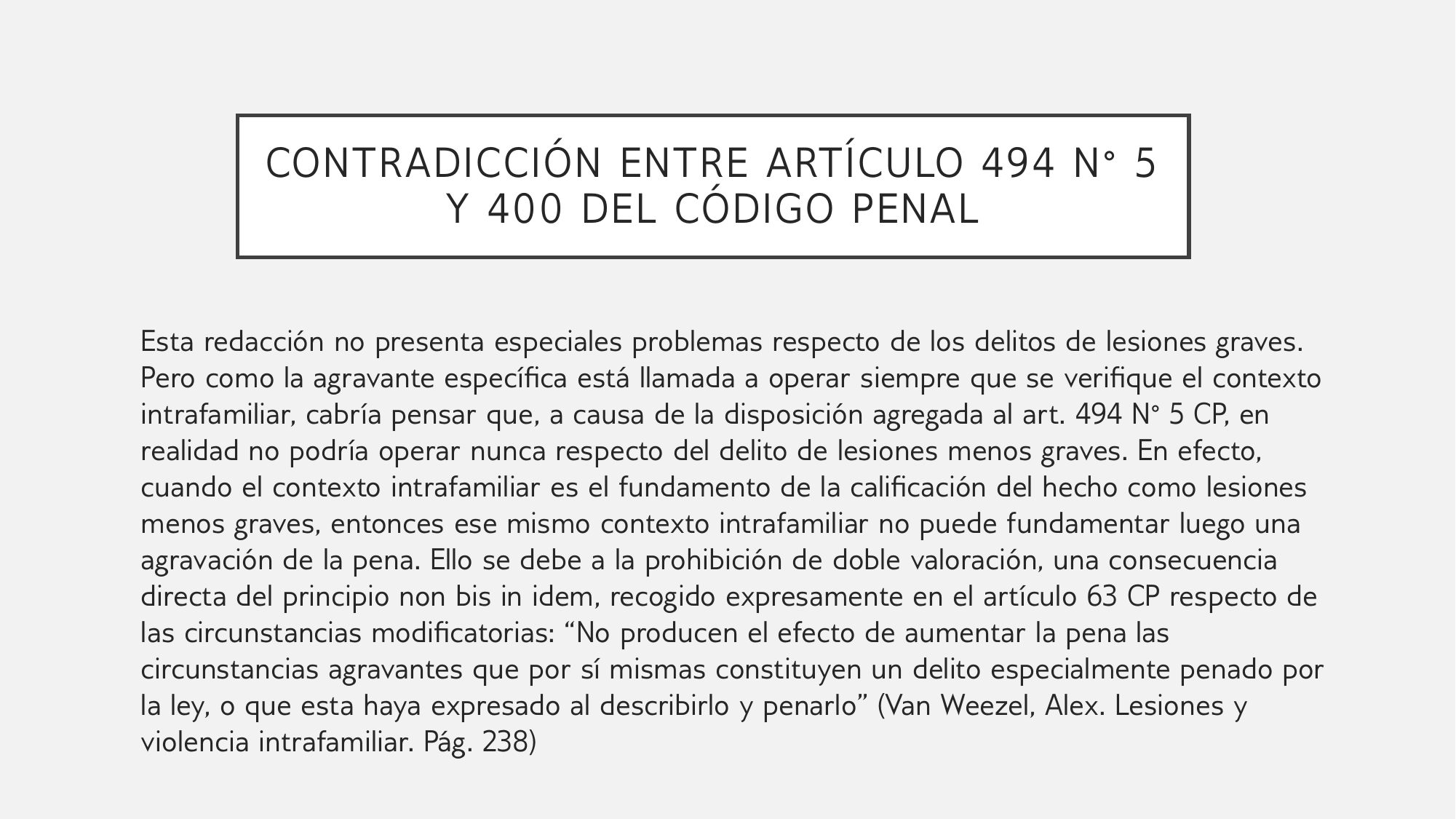

# Contradicción entre artículo 494 N° 5 y 400 del Código Penal
Esta redacción no presenta especiales problemas respecto de los delitos de lesiones graves. Pero como la agravante específica está llamada a operar siempre que se verifique el contexto intrafamiliar, cabría pensar que, a causa de la disposición agregada al art. 494 N° 5 CP, en realidad no podría operar nunca respecto del delito de lesiones menos graves. En efecto, cuando el contexto intrafamiliar es el fundamento de la calificación del hecho como lesiones menos graves, entonces ese mismo contexto intrafamiliar no puede fundamentar luego una agravación de la pena. Ello se debe a la prohibición de doble valoración, una consecuencia directa del principio non bis in idem, recogido expresamente en el artículo 63 CP respecto de las circunstancias modificatorias: “No producen el efecto de aumentar la pena las circunstancias agravantes que por sí mismas constituyen un delito especialmente penado por la ley, o que esta haya expresado al describirlo y penarlo” (Van Weezel, Alex. Lesiones y violencia intrafamiliar. Pág. 238)